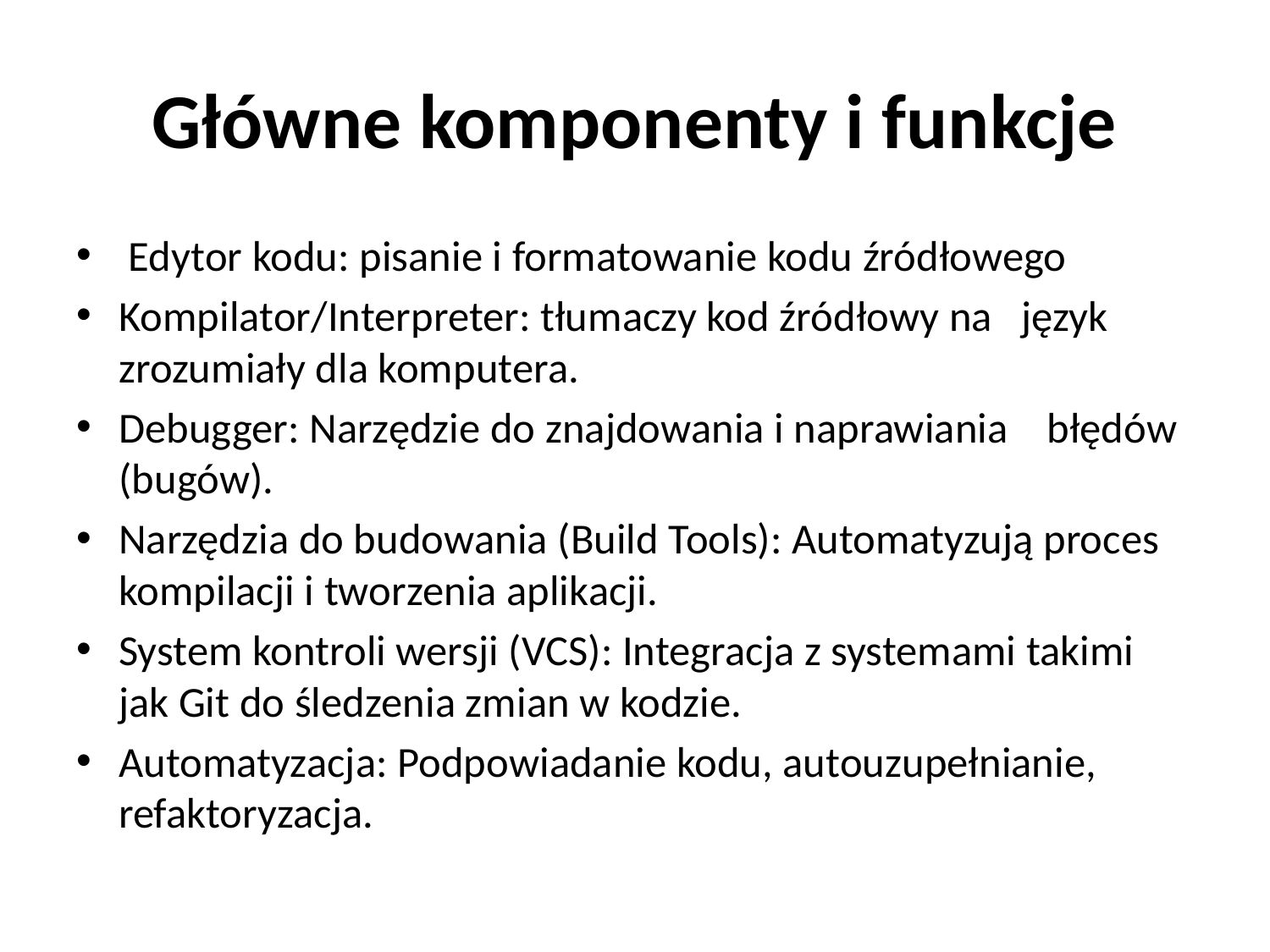

# Główne komponenty i funkcje
 Edytor kodu: pisanie i formatowanie kodu źródłowego
Kompilator/Interpreter: tłumaczy kod źródłowy na   język zrozumiały dla komputera.
Debugger: Narzędzie do znajdowania i naprawiania    błędów (bugów).
Narzędzia do budowania (Build Tools): Automatyzują proces kompilacji i tworzenia aplikacji.
System kontroli wersji (VCS): Integracja z systemami takimi jak Git do śledzenia zmian w kodzie.
Automatyzacja: Podpowiadanie kodu, autouzupełnianie, refaktoryzacja.